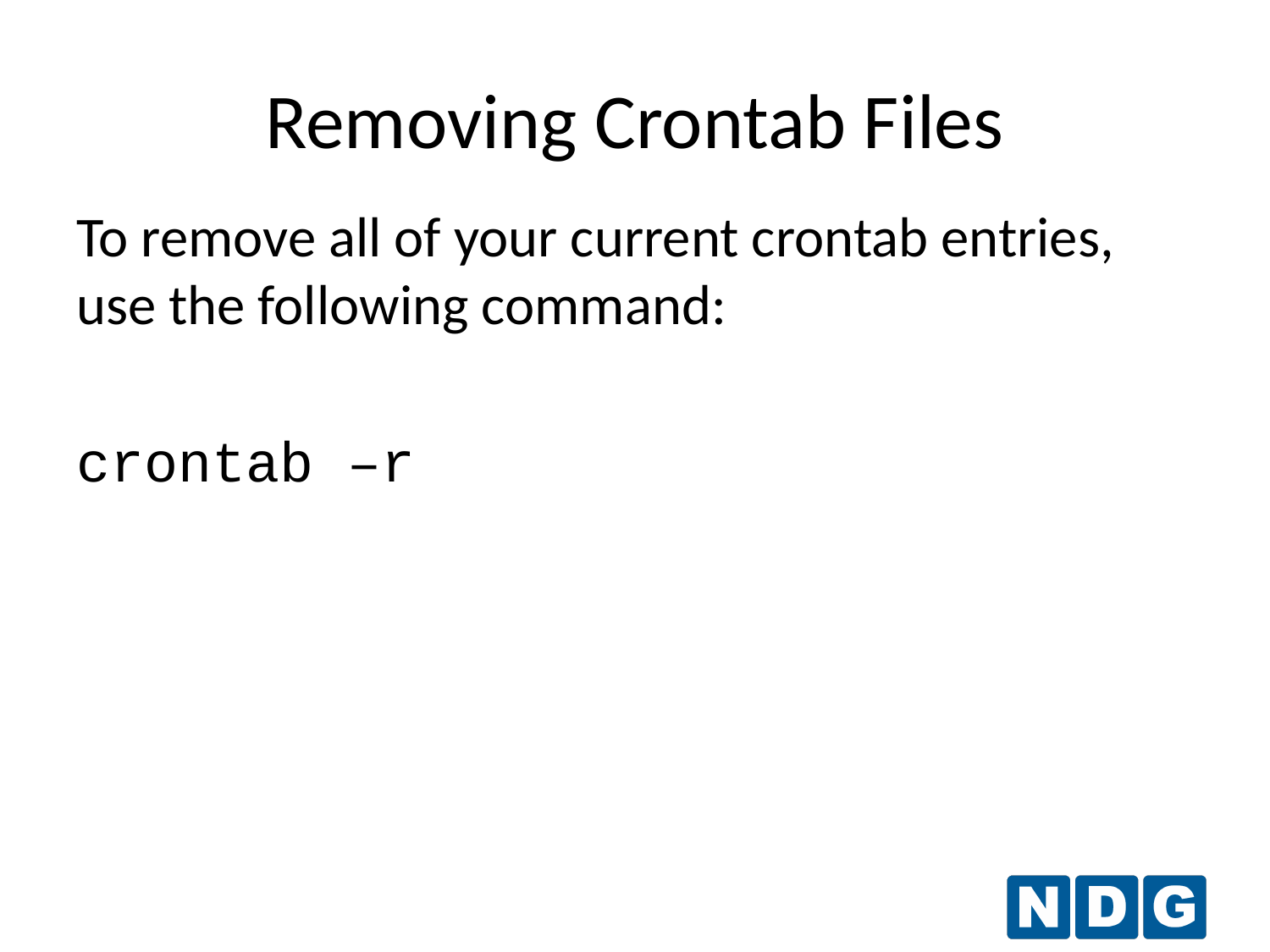

Removing Crontab Files
To remove all of your current crontab entries, use the following command:

crontab –r